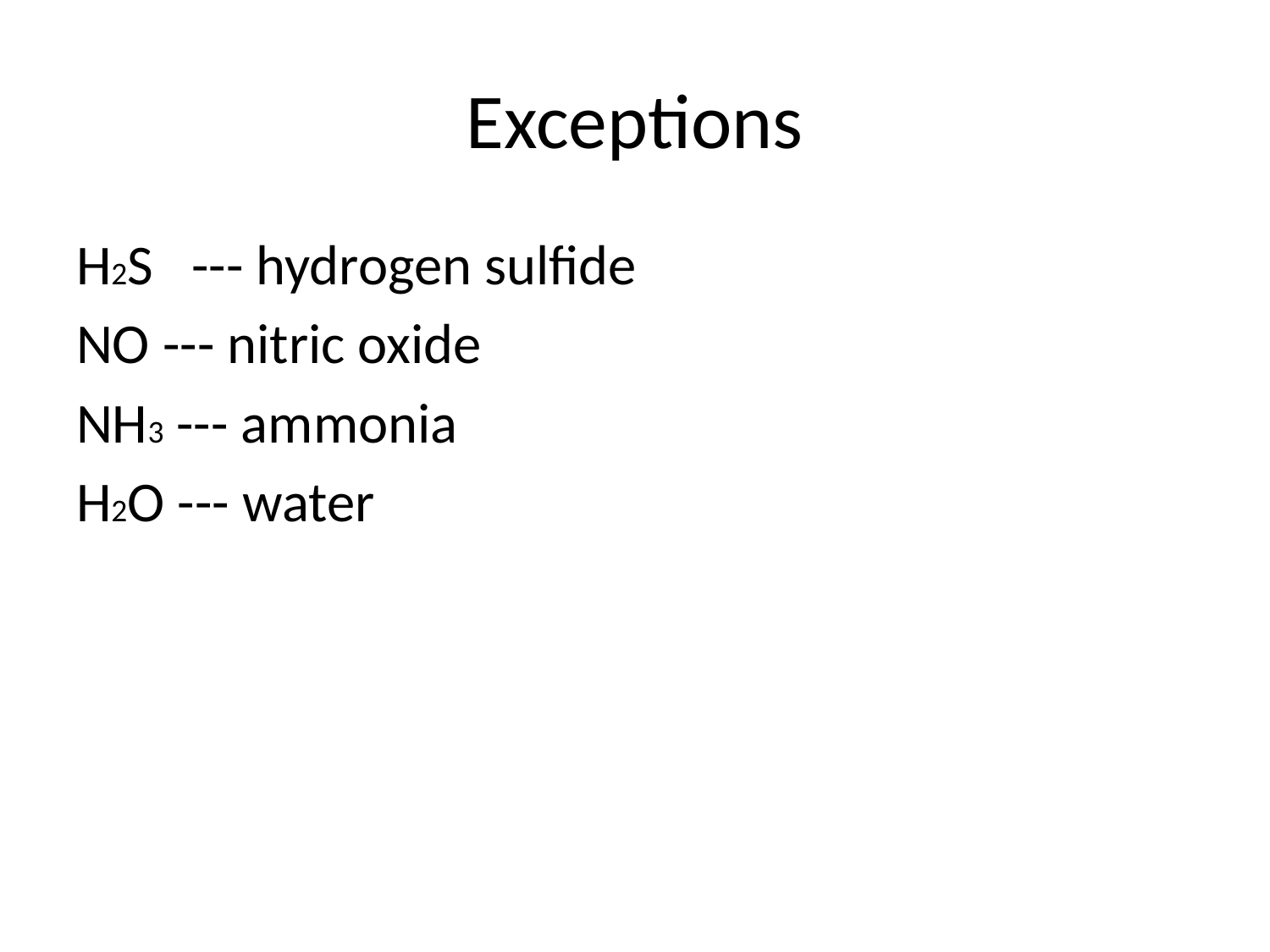

# Exceptions
H2S   --- hydrogen sulfide
NO --- nitric oxide
NH3 --- ammonia
H2O --- water